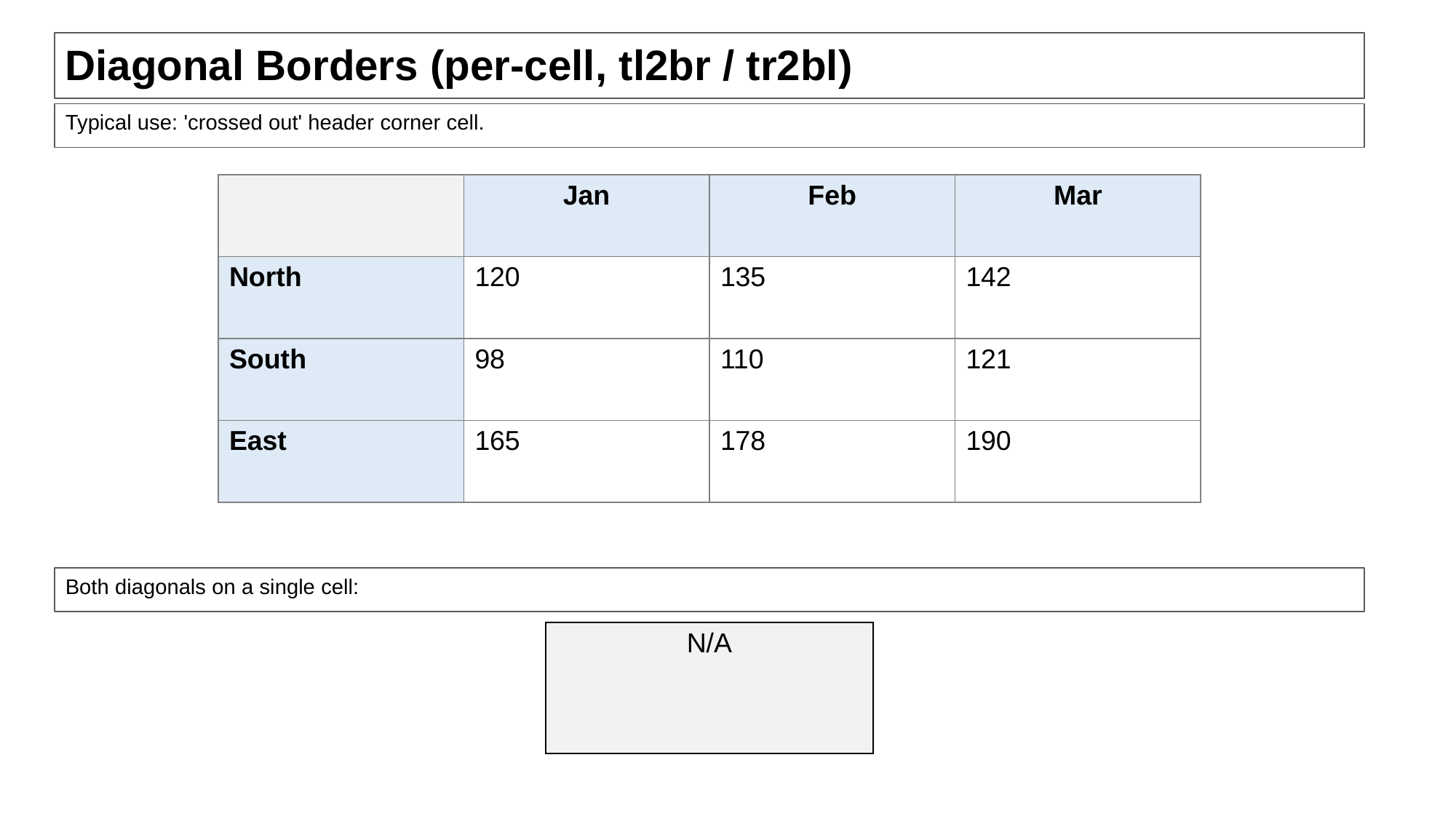

Diagonal Borders (per-cell, tl2br / tr2bl)
Typical use: 'crossed out' header corner cell.
|  | Jan | Feb | Mar |
| --- | --- | --- | --- |
| North | 120 | 135 | 142 |
| South | 98 | 110 | 121 |
| East | 165 | 178 | 190 |
Both diagonals on a single cell:
| N/A |
| --- |